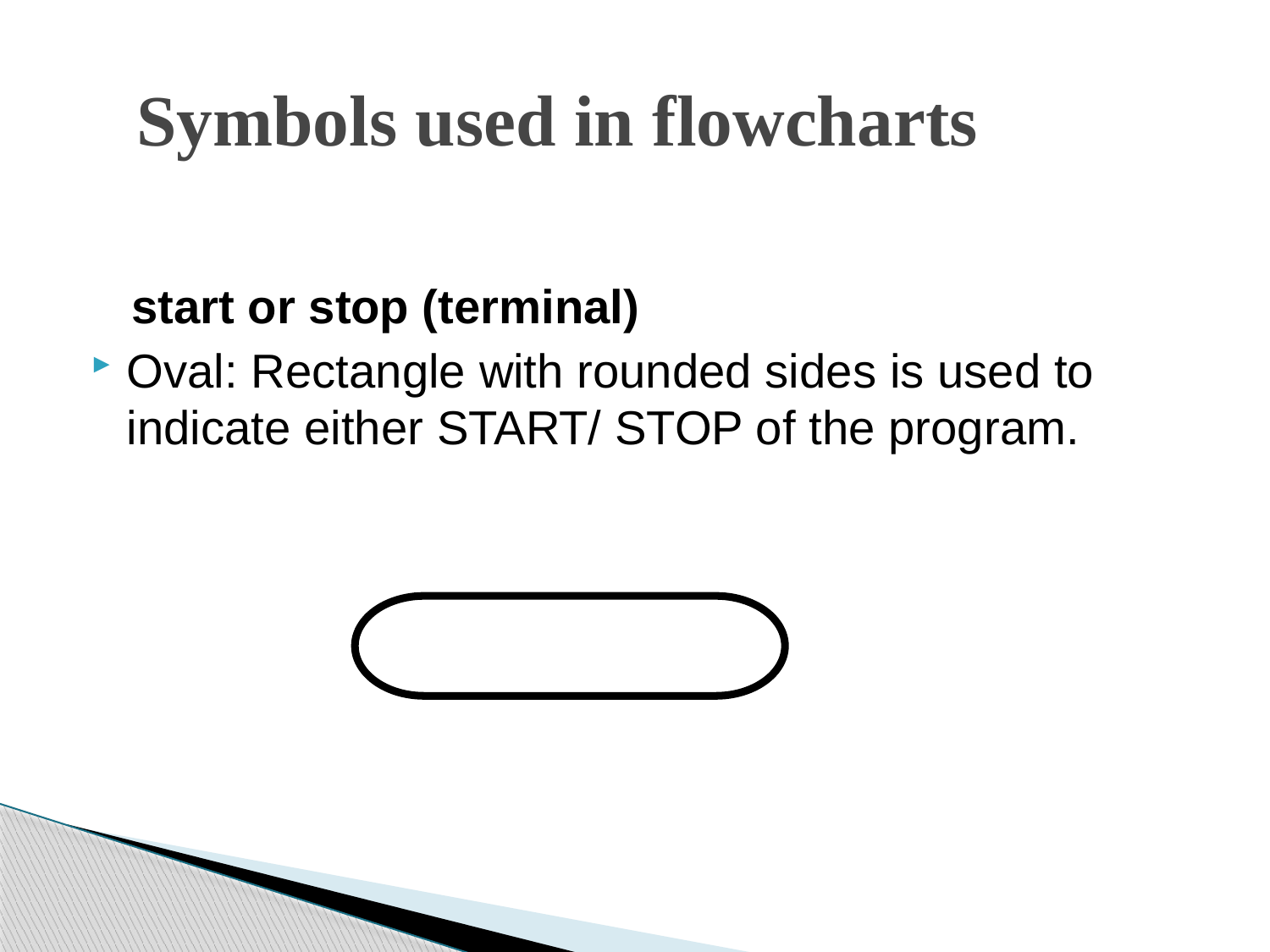

# Symbols used in flowcharts

   start or stop (terminal)
Oval: Rectangle with rounded sides is used to indicate either START/ STOP of the program.